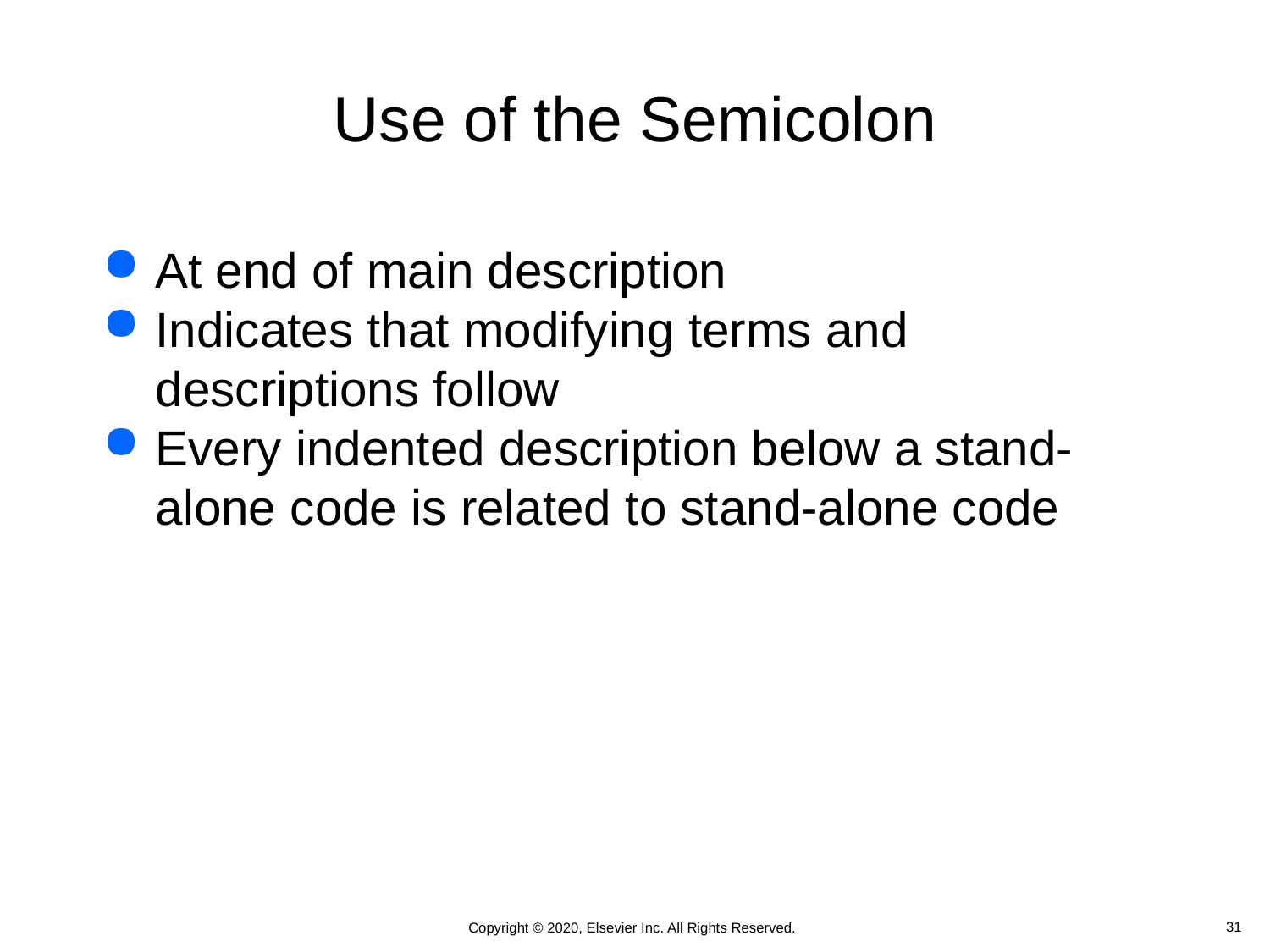

# Use of the Semicolon
At end of main description
Indicates that modifying terms and descriptions follow
Every indented description below a stand-alone code is related to stand-alone code
 31